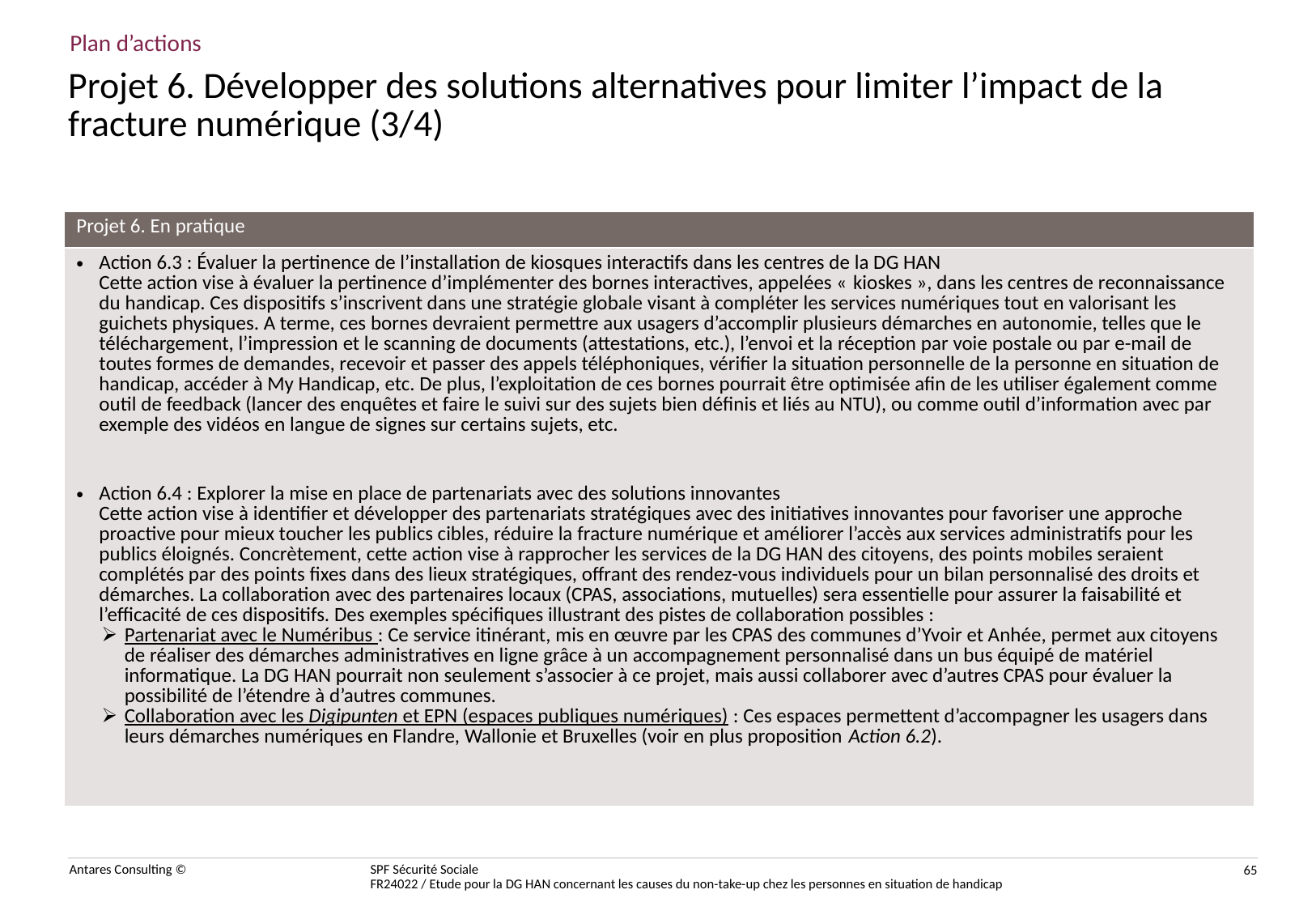

Plan d’actions
# Projet 6. Développer des solutions alternatives pour limiter l’impact de la fracture numérique (3/4)
| Projet 6. En pratique |
| --- |
| Action 6.3 : Évaluer la pertinence de l’installation de kiosques interactifs dans les centres de la DG HAN Cette action vise à évaluer la pertinence d’implémenter des bornes interactives, appelées « kioskes », dans les centres de reconnaissance du handicap. Ces dispositifs s’inscrivent dans une stratégie globale visant à compléter les services numériques tout en valorisant les guichets physiques. A terme, ces bornes devraient permettre aux usagers d’accomplir plusieurs démarches en autonomie, telles que le téléchargement, l’impression et le scanning de documents (attestations, etc.), l’envoi et la réception par voie postale ou par e-mail de toutes formes de demandes, recevoir et passer des appels téléphoniques, vérifier la situation personnelle de la personne en situation de handicap, accéder à My Handicap, etc. De plus, l’exploitation de ces bornes pourrait être optimisée afin de les utiliser également comme outil de feedback (lancer des enquêtes et faire le suivi sur des sujets bien définis et liés au NTU), ou comme outil d’information avec par exemple des vidéos en langue de signes sur certains sujets, etc. |
| Action 6.4 : Explorer la mise en place de partenariats avec des solutions innovantes Cette action vise à identifier et développer des partenariats stratégiques avec des initiatives innovantes pour favoriser une approche proactive pour mieux toucher les publics cibles, réduire la fracture numérique et améliorer l’accès aux services administratifs pour les publics éloignés. Concrètement, cette action vise à rapprocher les services de la DG HAN des citoyens, des points mobiles seraient complétés par des points fixes dans des lieux stratégiques, offrant des rendez-vous individuels pour un bilan personnalisé des droits et démarches. La collaboration avec des partenaires locaux (CPAS, associations, mutuelles) sera essentielle pour assurer la faisabilité et l’efficacité de ces dispositifs. Des exemples spécifiques illustrant des pistes de collaboration possibles : Partenariat avec le Numéribus : Ce service itinérant, mis en œuvre par les CPAS des communes d’Yvoir et Anhée, permet aux citoyens de réaliser des démarches administratives en ligne grâce à un accompagnement personnalisé dans un bus équipé de matériel informatique. La DG HAN pourrait non seulement s’associer à ce projet, mais aussi collaborer avec d’autres CPAS pour évaluer la possibilité de l’étendre à d’autres communes. Collaboration avec les Digipunten et EPN (espaces publiques numériques) : Ces espaces permettent d’accompagner les usagers dans leurs démarches numériques en Flandre, Wallonie et Bruxelles (voir en plus proposition Action 6.2). |